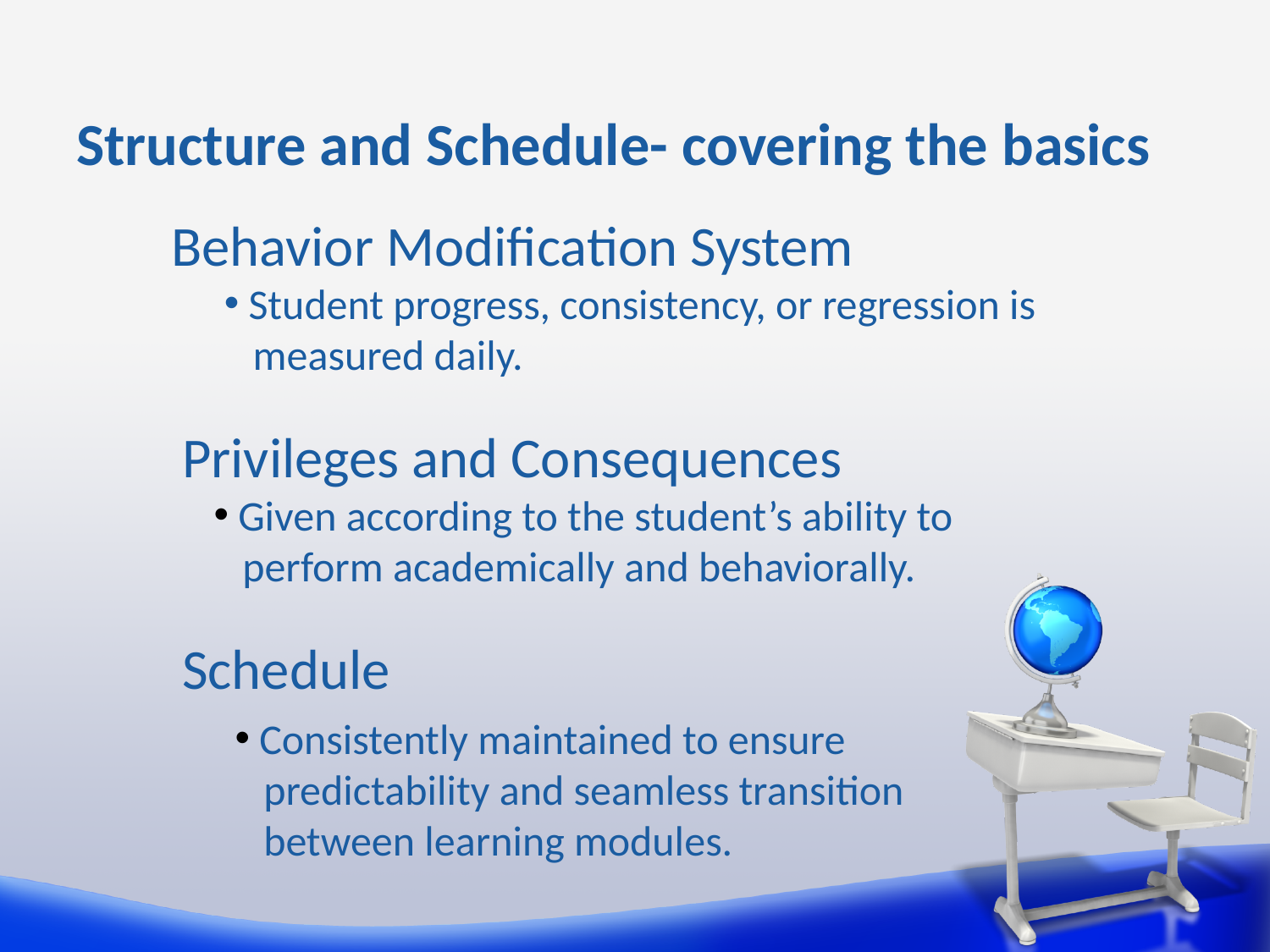

# Structure and Schedule- covering the basics
Behavior Modification System

 Student progress, consistency, or regression is
   measured daily.
Privileges and Consequences
 Given according to the student’s ability to
   perform academically and behaviorally.
Schedule
 Consistently maintained to ensure
   predictability and seamless transition
   between learning modules.